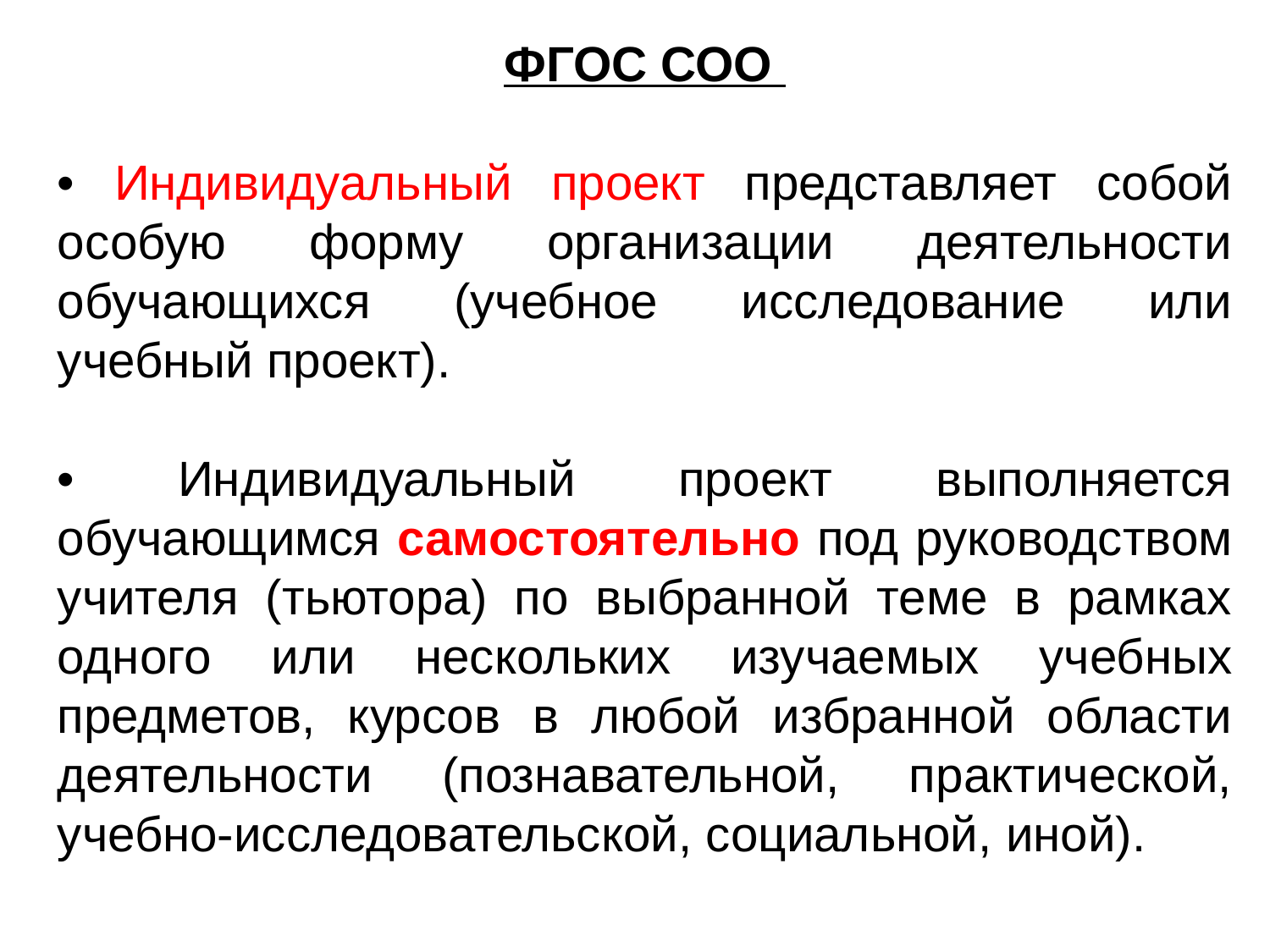

ФГОС СОО

• Индивидуальный проект представляет собой особую форму организации деятельности обучающихся (учебное исследование или учебный проект).

• Индивидуальный проект выполняется обучающимся самостоятельно под руководством учителя (тьютора) по выбранной теме в рамках одного или нескольких изучаемых учебных предметов, курсов в любой избранной области деятельности (познавательной, практической, учебно-исследовательской, социальной, иной).